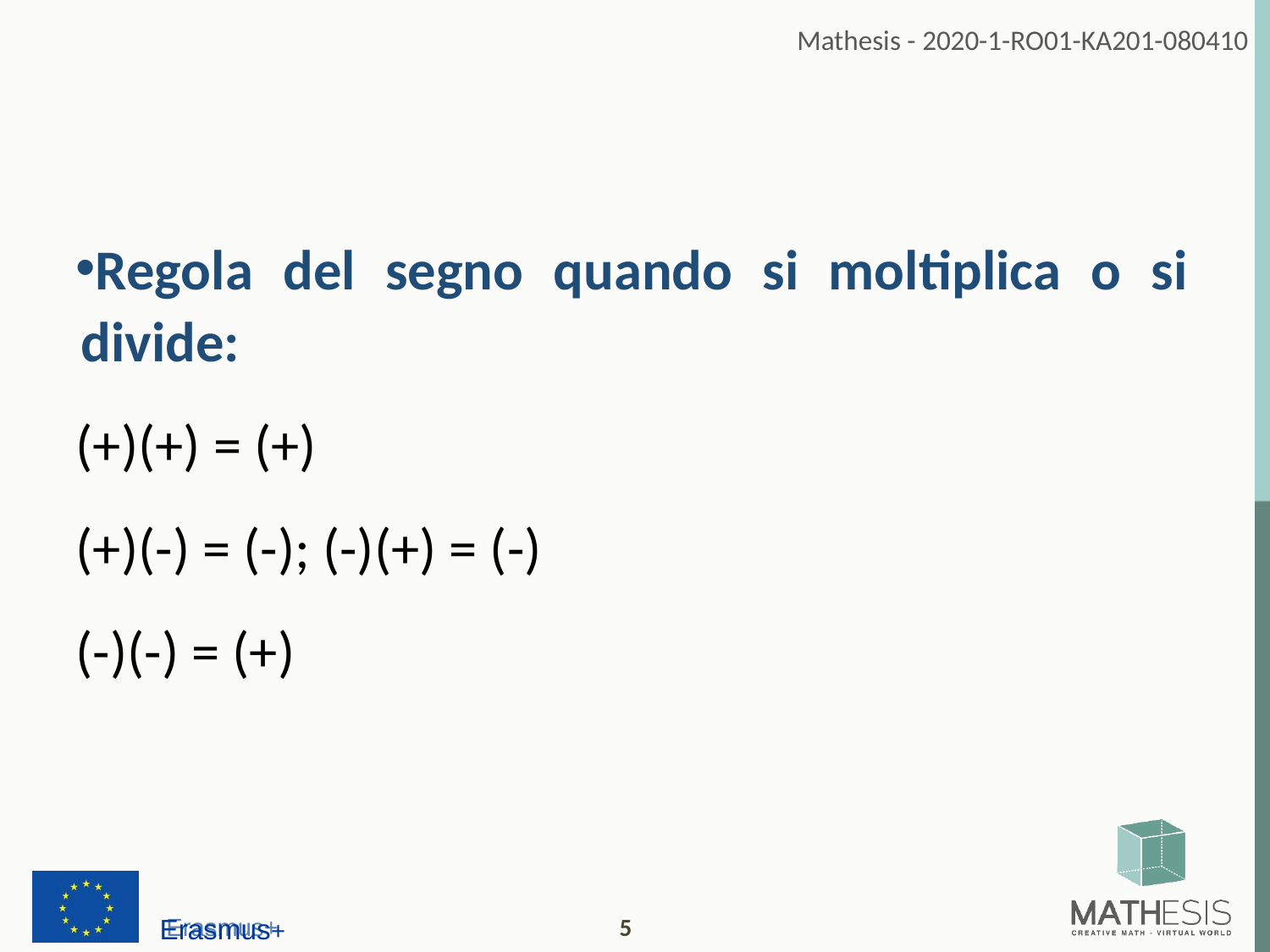

Regola del segno quando si moltiplica o si divide:
(+)(+) = (+)
(+)(-) = (-); (-)(+) = (-)
(-)(-) = (+)